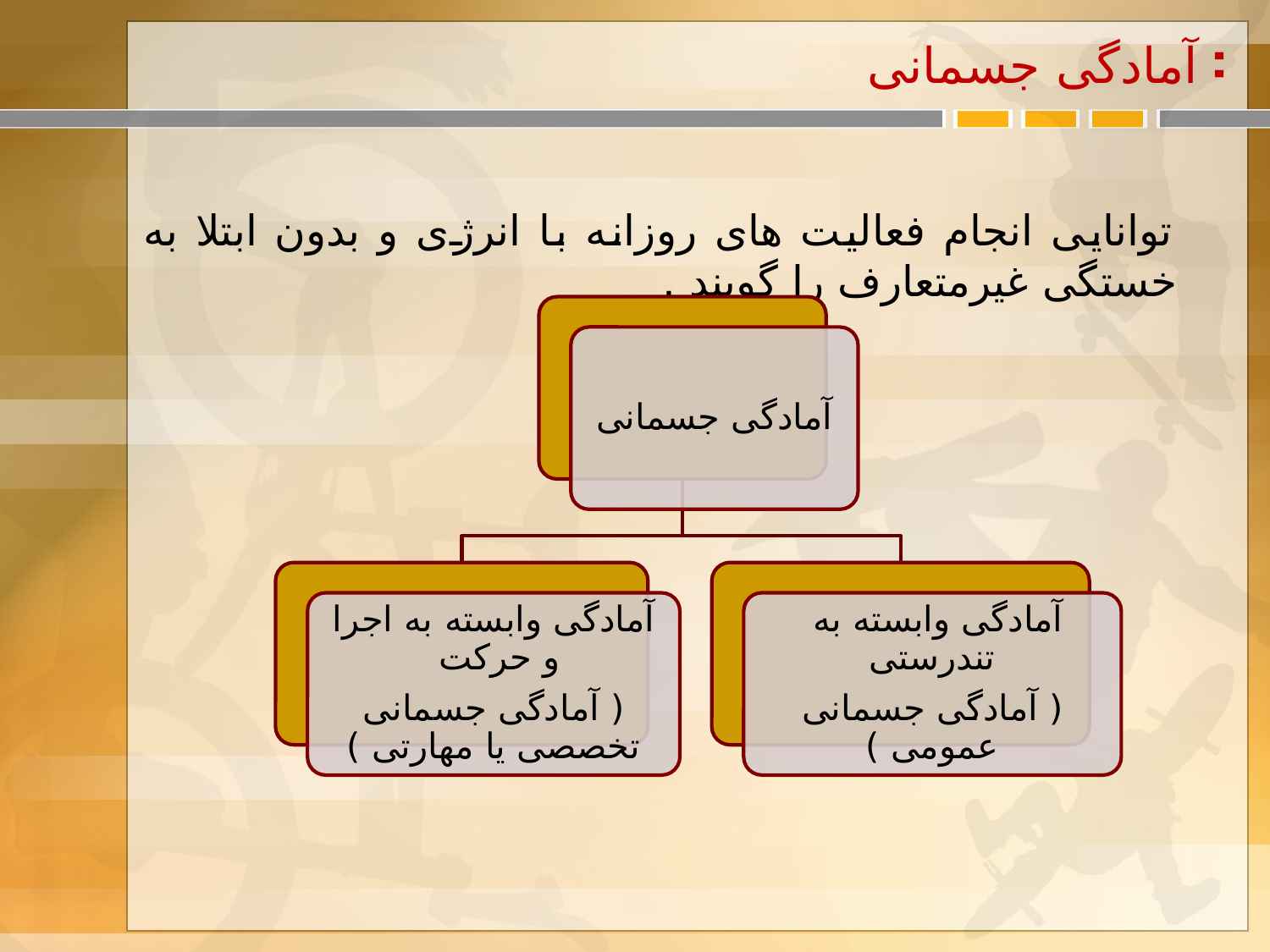

# آمادگی جسمانی :

   توانایی انجام فعالیت های روزانه با انرژی و بدون ابتلا به خستگی غیرمتعارف را گویند .
آمادگی جسمانی
آمادگی وابسته به اجرا و حرکت
( آمادگی جسمانی تخصصی یا مهارتی )
آمادگی وابسته به  تندرستی
( آمادگی جسمانی عمومی )